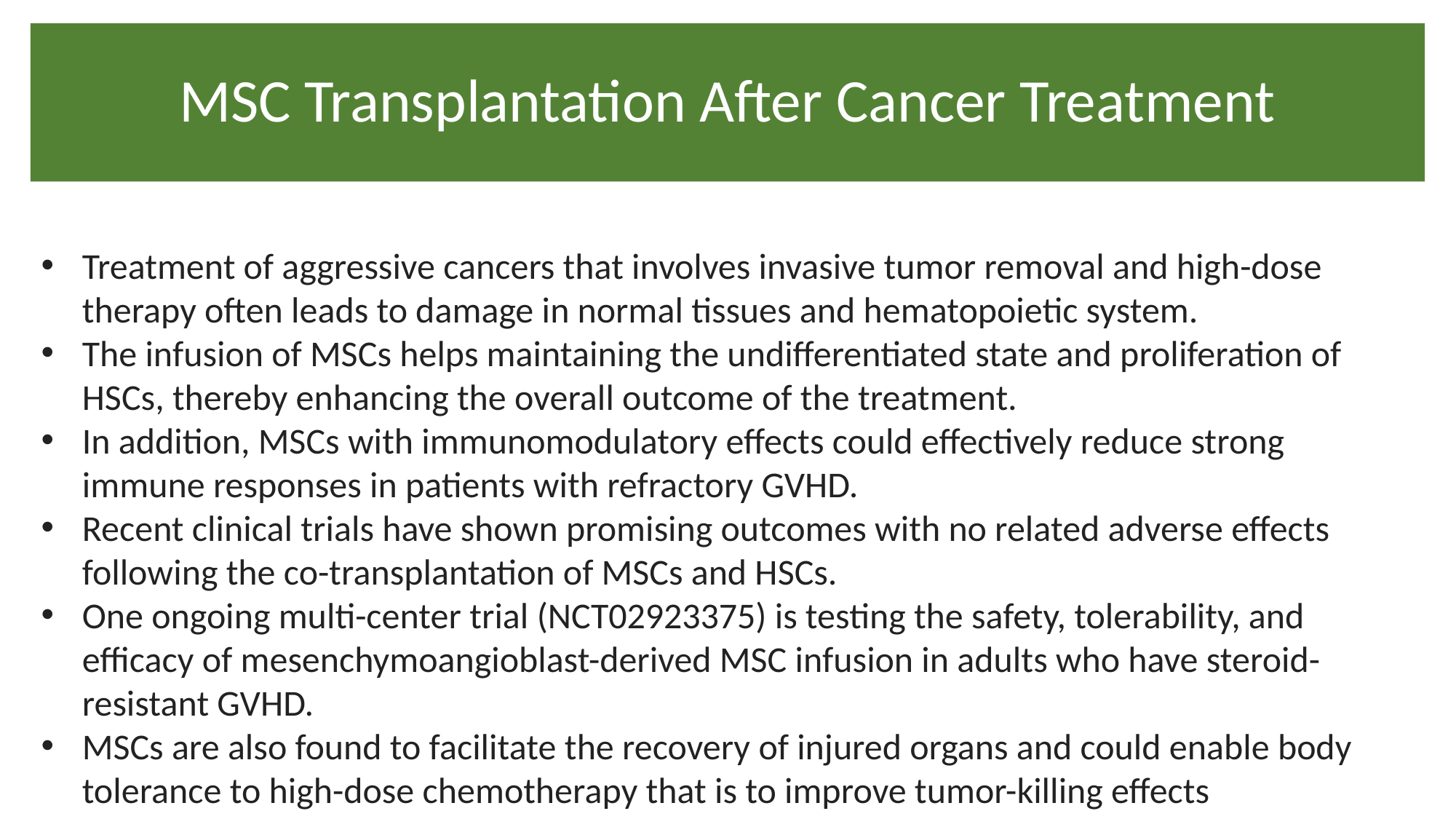

# MSC Transplantation After Cancer Treatment
Treatment of aggressive cancers that involves invasive tumor removal and high-dose therapy often leads to damage in normal tissues and hematopoietic system.
The infusion of MSCs helps maintaining the undifferentiated state and proliferation of HSCs, thereby enhancing the overall outcome of the treatment.
In addition, MSCs with immunomodulatory effects could effectively reduce strong immune responses in patients with refractory GVHD.
Recent clinical trials have shown promising outcomes with no related adverse effects following the co-transplantation of MSCs and HSCs.
One ongoing multi-center trial (NCT02923375) is testing the safety, tolerability, and efficacy of mesenchymoangioblast-derived MSC infusion in adults who have steroid-resistant GVHD.
MSCs are also found to facilitate the recovery of injured organs and could enable body tolerance to high-dose chemotherapy that is to improve tumor-killing effects